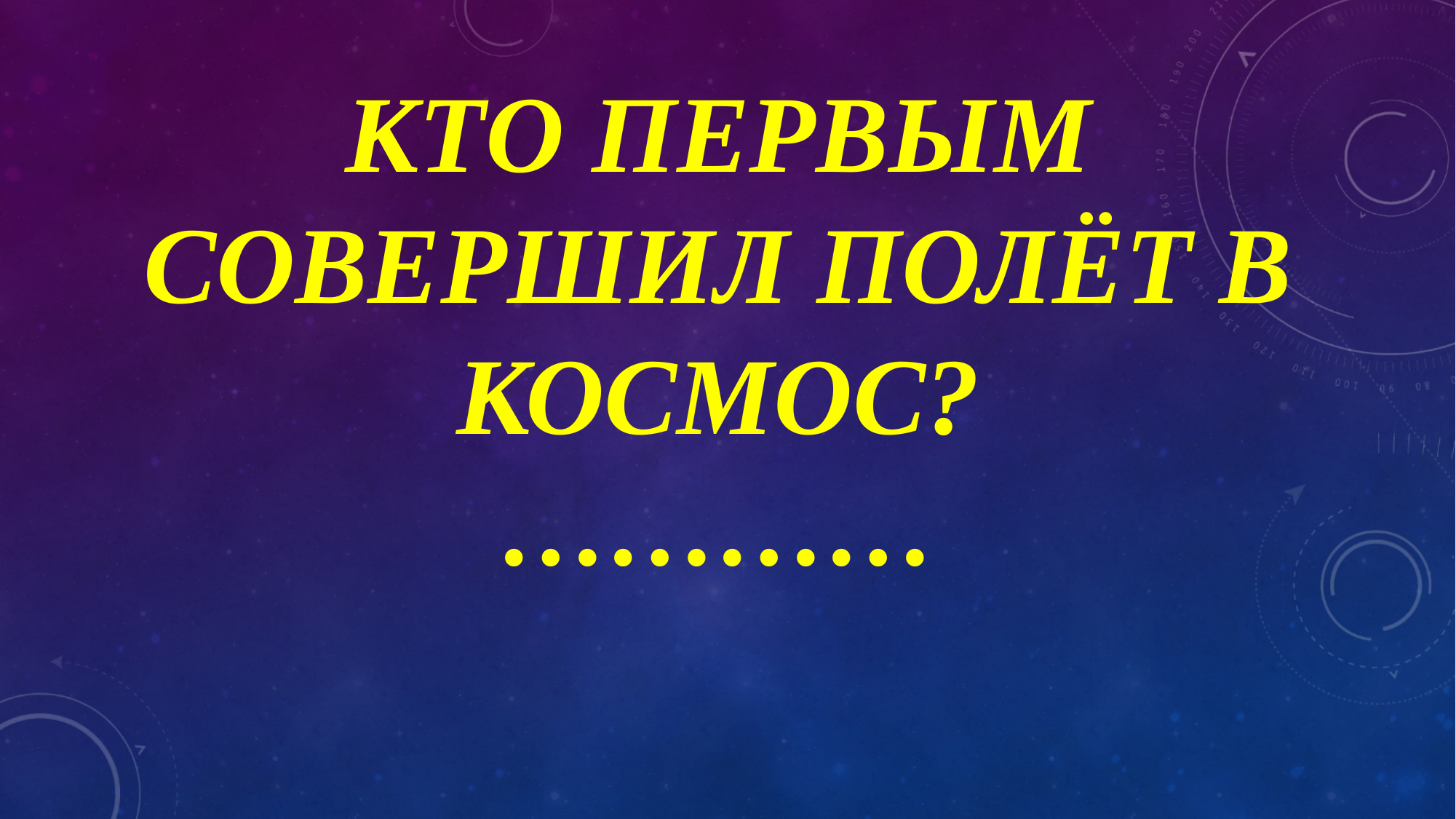

# КТО ПЕРВЫМ СОВЕРШИЛ ПОЛЁТ В КОСМОС? …………